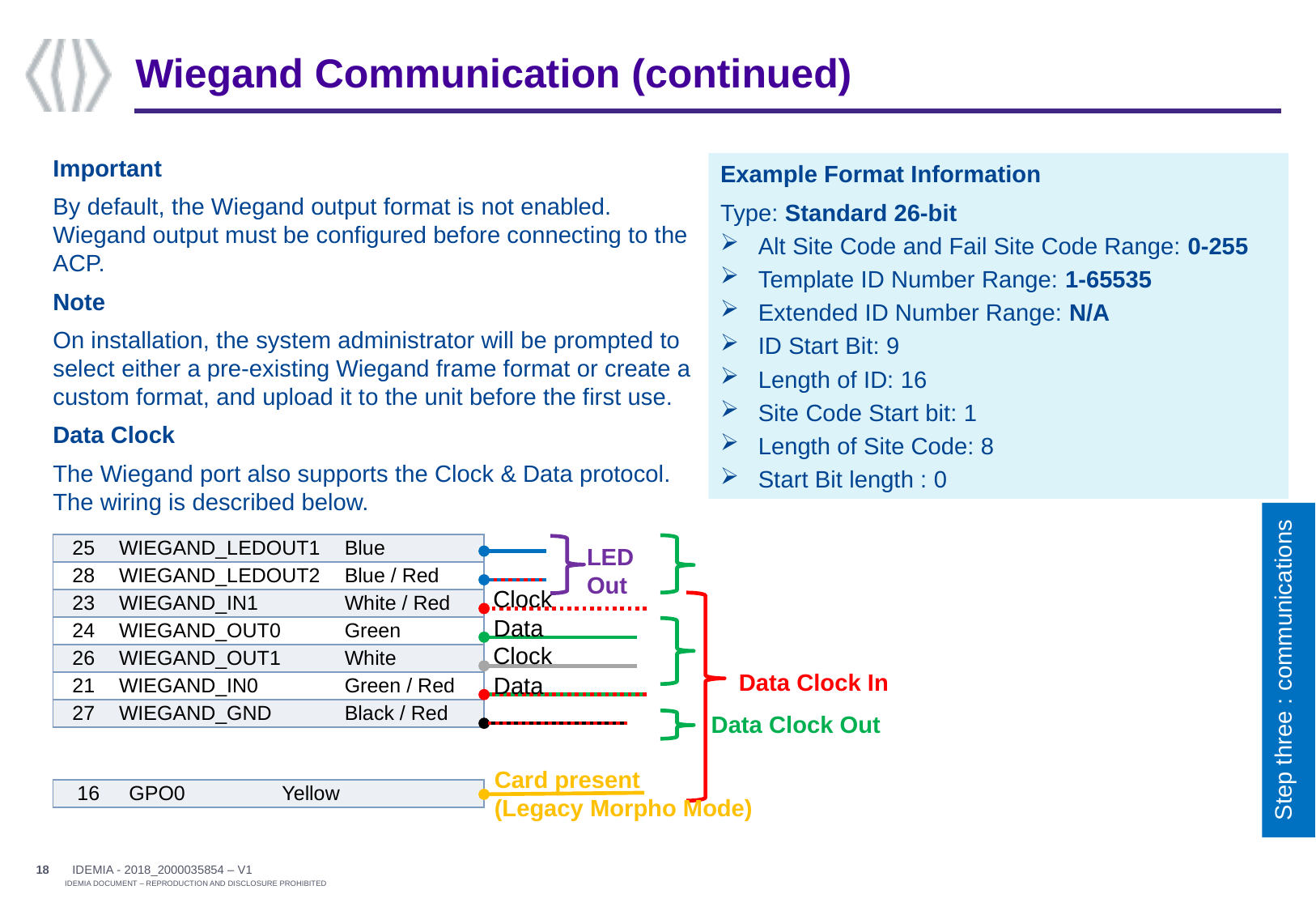

# Wiegand Communication (continued)
Important
By default, the Wiegand output format is not enabled. Wiegand output must be configured before connecting to the ACP.
Note
On installation, the system administrator will be prompted to select either a pre-existing Wiegand frame format or create a custom format, and upload it to the unit before the first use.
Data Clock
The Wiegand port also supports the Clock & Data protocol. The wiring is described below.
Example Format Information
Type: Standard 26-bit
Alt Site Code and Fail Site Code Range: 0-255
Template ID Number Range: 1-65535
Extended ID Number Range: N/A
ID Start Bit: 9
Length of ID: 16
Site Code Start bit: 1
Length of Site Code: 8
Start Bit length : 0
Step three : communications
| 25 | WIEGAND\_LEDOUT1 | Blue |
| --- | --- | --- |
| 28 | WIEGAND\_LEDOUT2 | Blue / Red |
| 23 | WIEGAND\_IN1 | White / Red |
| 24 | WIEGAND\_OUT0 | Green |
| 26 | WIEGAND\_OUT1 | White |
| 21 | WIEGAND\_IN0 | Green / Red |
| 27 | WIEGAND\_GND | Black / Red |

LED
Out
Clock

Data

Clock
Data Clock In
Data
Data Clock Out

Card present
(Legacy Morpho Mode)
| 16 | GPO0 | Yellow |
| --- | --- | --- |
IDEMIA - 2018_2000035854 – V1
18